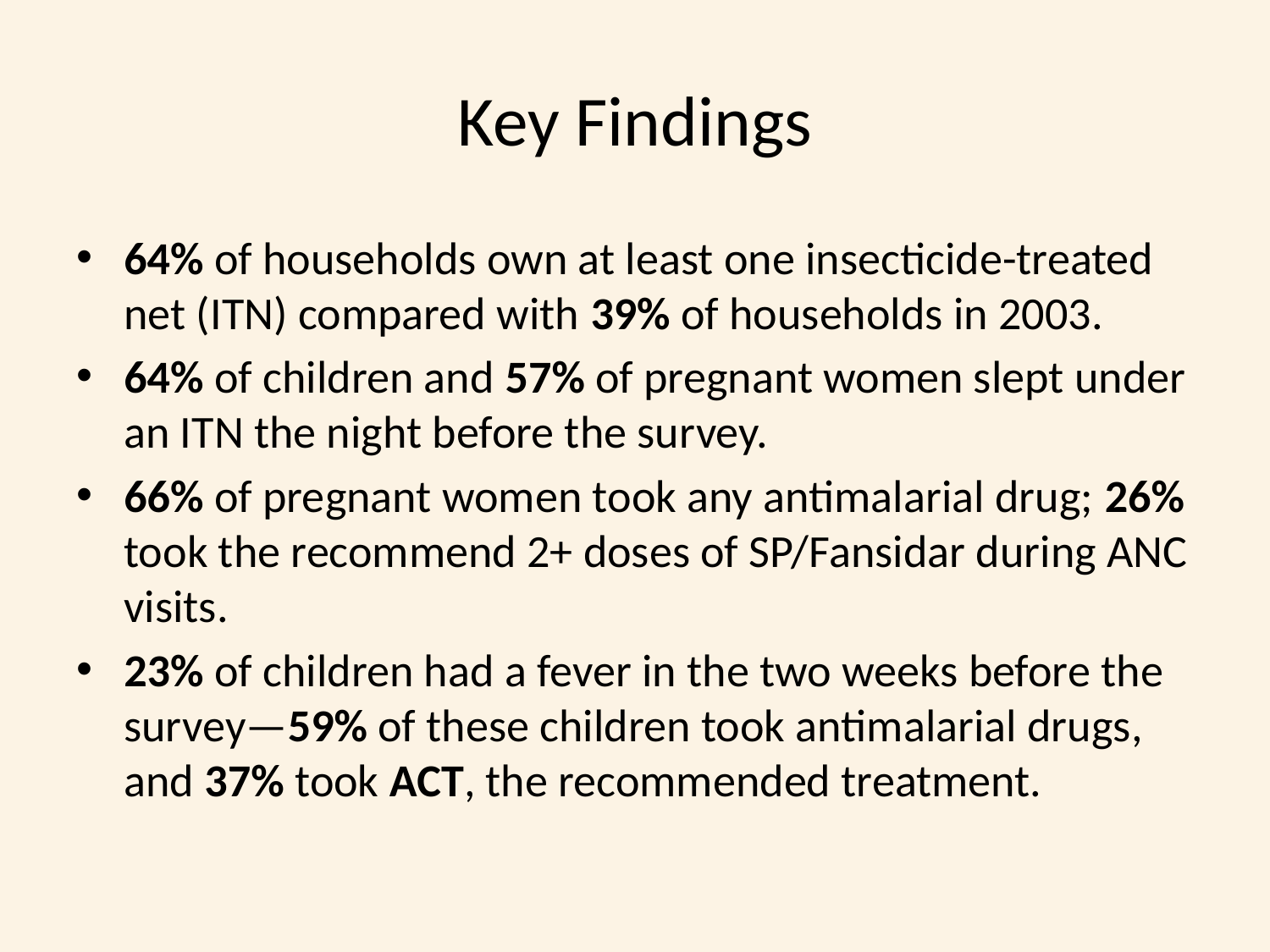

# Key Findings
64% of households own at least one insecticide-treated net (ITN) compared with 39% of households in 2003.
64% of children and 57% of pregnant women slept under an ITN the night before the survey.
66% of pregnant women took any antimalarial drug; 26% took the recommend 2+ doses of SP/Fansidar during ANC visits.
23% of children had a fever in the two weeks before the survey—59% of these children took antimalarial drugs, and 37% took ACT, the recommended treatment.